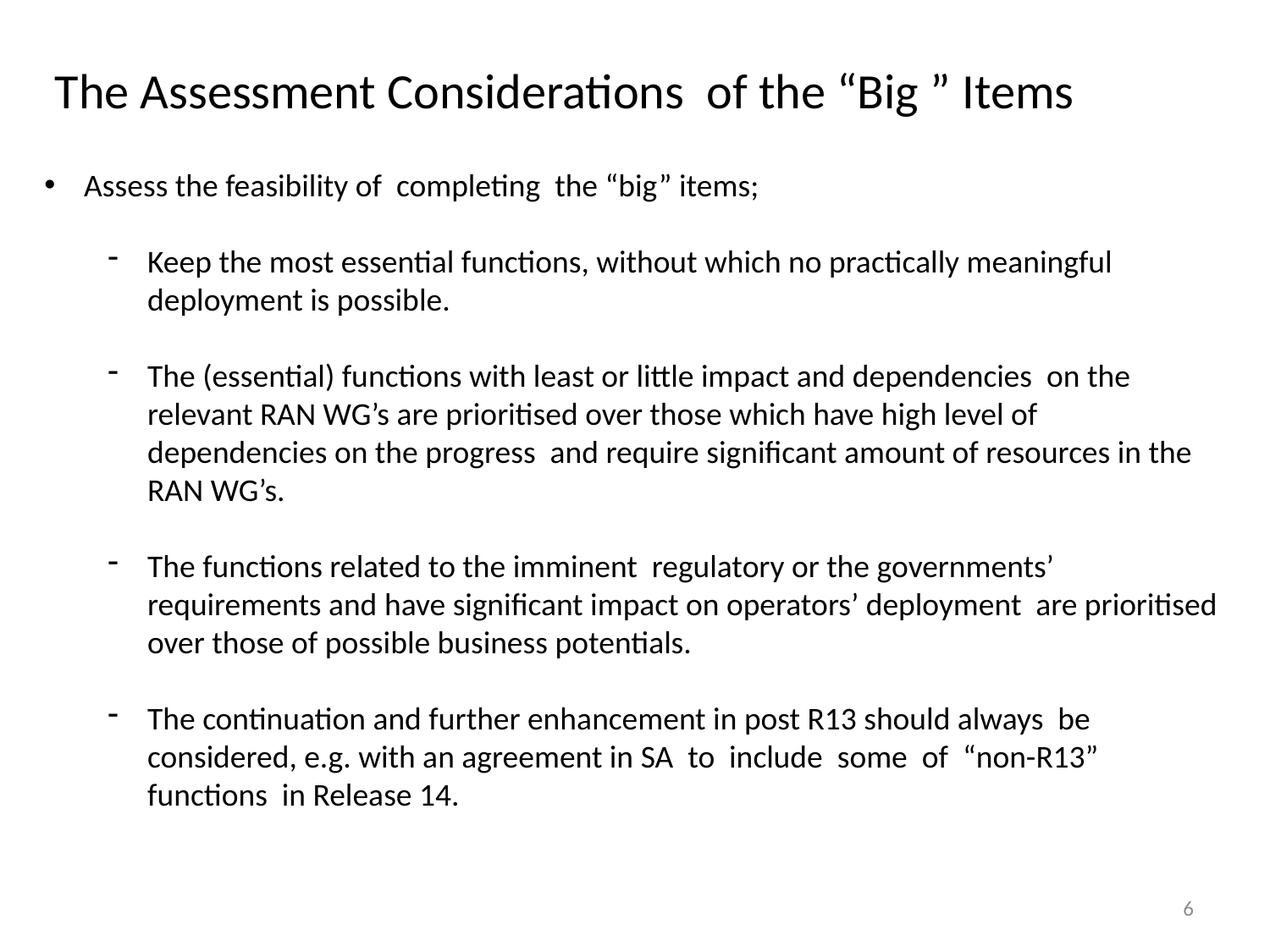

The Assessment Considerations  of the “Big ” Items
Assess the feasibility of  completing  the “big” items;

Keep the most essential functions, without which no practically meaningful deployment is possible.

The (essential) functions with least or little impact and dependencies  on the relevant RAN WG’s are prioritised over those which have high level of dependencies on the progress  and require significant amount of resources in the RAN WG’s.

The functions related to the imminent  regulatory or the governments’  requirements and have significant impact on operators’ deployment  are prioritised over those of possible business potentials.

The continuation and further enhancement in post R13 should always  be considered, e.g. with an agreement in SA  to  include  some  of  “non-R13”  functions  in Release 14.
6